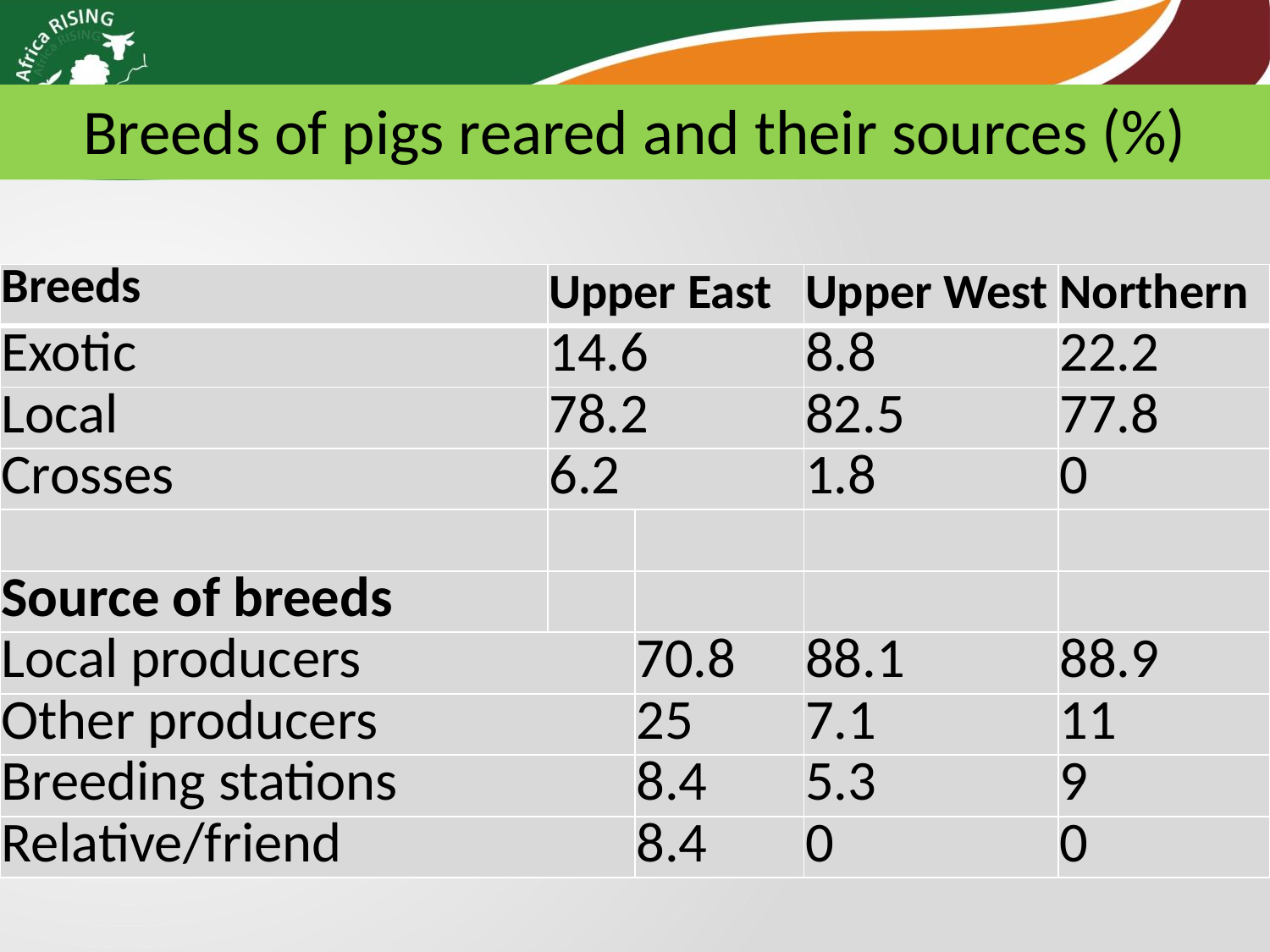

Breeds of pigs reared and their sources (%)
| Breeds | Upper East |  | Upper West | Northern |
| --- | --- | --- | --- | --- |
| Exotic | 14.6 |  | 8.8 | 22.2 |
| Local | 78.2 |  | 82.5 | 77.8 |
| Crosses | 6.2 |  | 1.8 | 0 |
|  |  |  |  |  |
| Source of breeds |  |  |  |  |
| Local producers |  | 70.8 | 88.1 | 88.9 |
| Other producers |  | 25 | 7.1 | 11 |
| Breeding stations |  | 8.4 | 5.3 | 9 |
| Relative/friend |  | 8.4 | 0 | 0 |